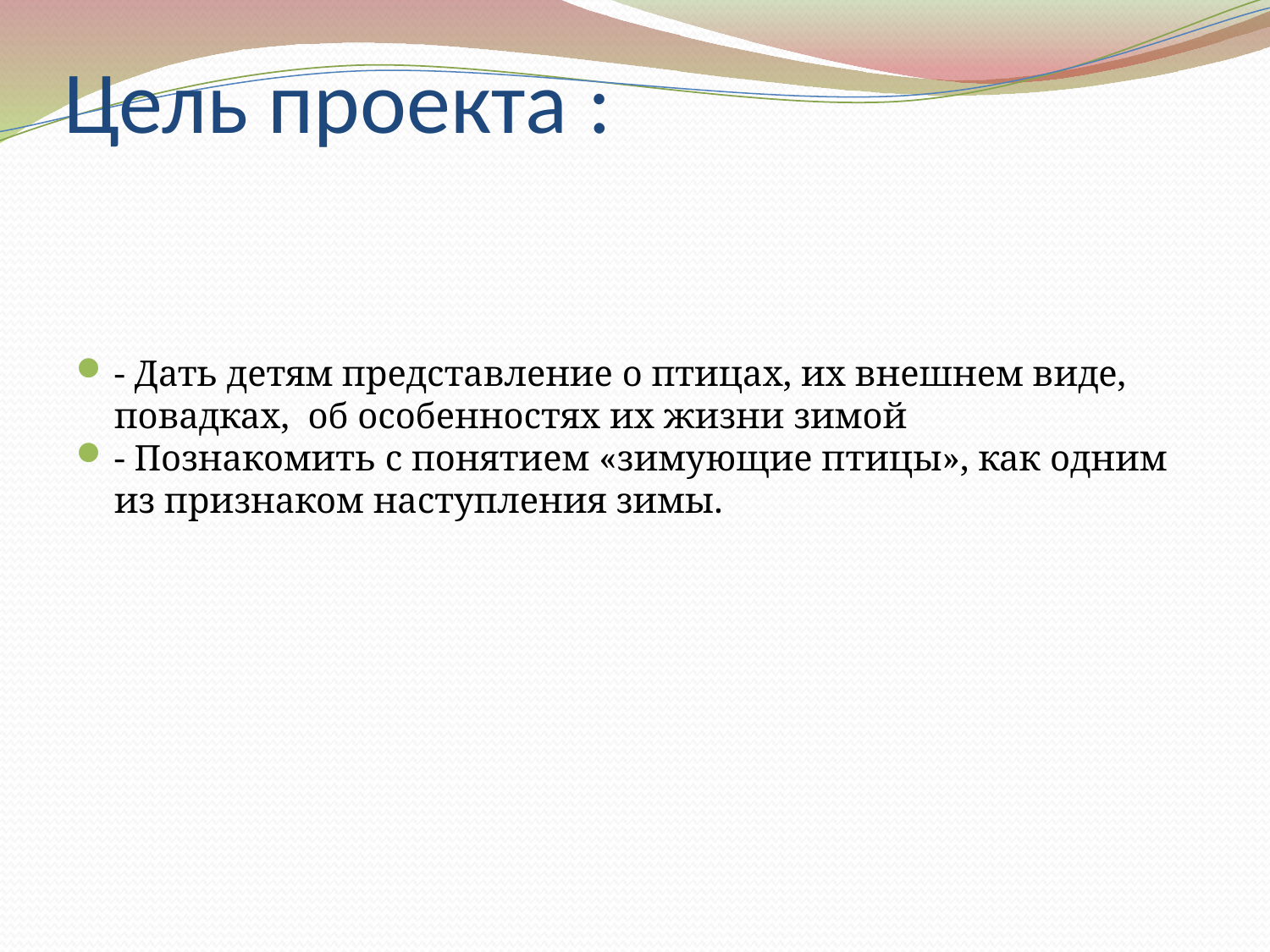

Цель проекта :

- Дать детям представление о птицах, их внешнем виде, повадках,  об особенностях их жизни зимой
- Познакомить с понятием «зимующие птицы», как одним из признаком наступления зимы.